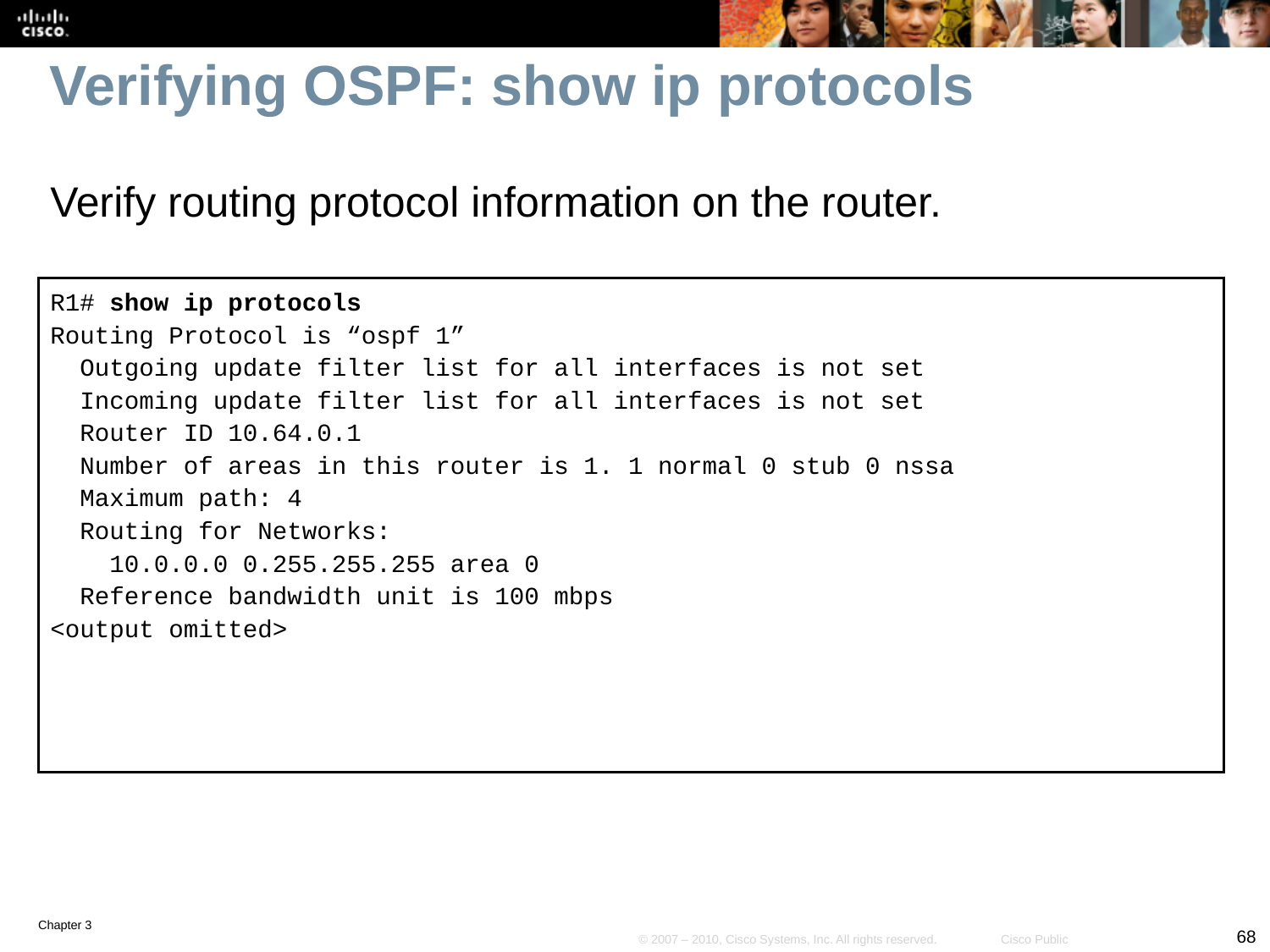

# Verifying OSPF: show ip protocols
Verify routing protocol information on the router.
R1# show ip protocols
Routing Protocol is “ospf 1”
  Outgoing update filter list for all interfaces is not set
  Incoming update filter list for all interfaces is not set
  Router ID 10.64.0.1
  Number of areas in this router is 1. 1 normal 0 stub 0 nssa
  Maximum path: 4
  Routing for Networks:
    10.0.0.0 0.255.255.255 area 0
  Reference bandwidth unit is 100 mbps
<output omitted>